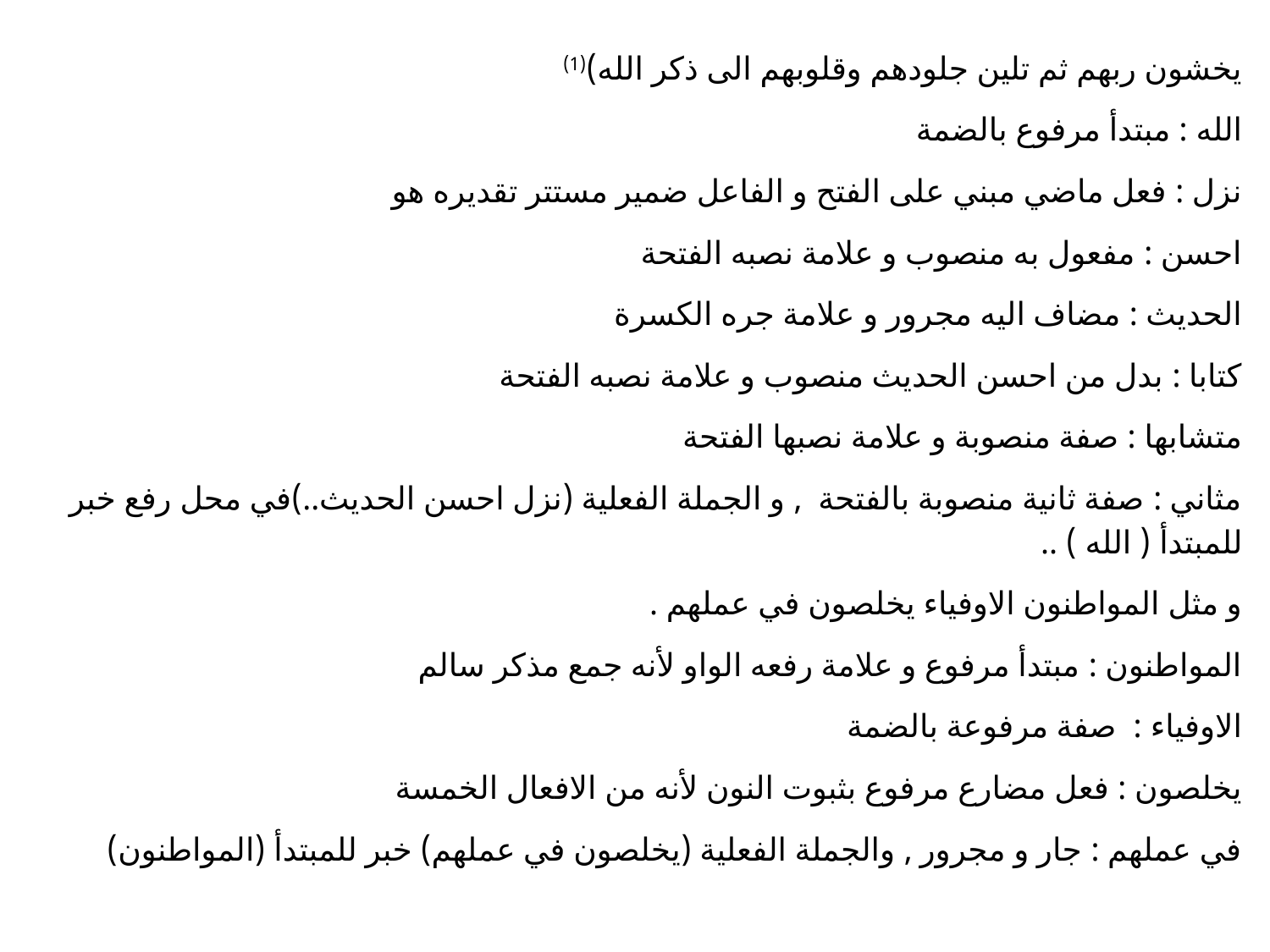

يخشون ربهم ثم تلين جلودهم وقلوبهم الى ذكر الله)(1)
الله : مبتدأ مرفوع بالضمة
نزل : فعل ماضي مبني على الفتح و الفاعل ضمير مستتر تقديره هو
احسن : مفعول به منصوب و علامة نصبه الفتحة
الحديث : مضاف اليه مجرور و علامة جره الكسرة
كتابا : بدل من احسن الحديث منصوب و علامة نصبه الفتحة
متشابها : صفة منصوبة و علامة نصبها الفتحة
مثاني : صفة ثانية منصوبة بالفتحة  , و الجملة الفعلية (نزل احسن الحديث..)في محل رفع خبر للمبتدأ ( الله ) ..
و مثل المواطنون الاوفياء يخلصون في عملهم .
المواطنون : مبتدأ مرفوع و علامة رفعه الواو لأنه جمع مذكر سالم
الاوفياء :  صفة مرفوعة بالضمة
يخلصون : فعل مضارع مرفوع بثبوت النون لأنه من الافعال الخمسة
في عملهم : جار و مجرور , والجملة الفعلية (يخلصون في عملهم) خبر للمبتدأ (المواطنون)